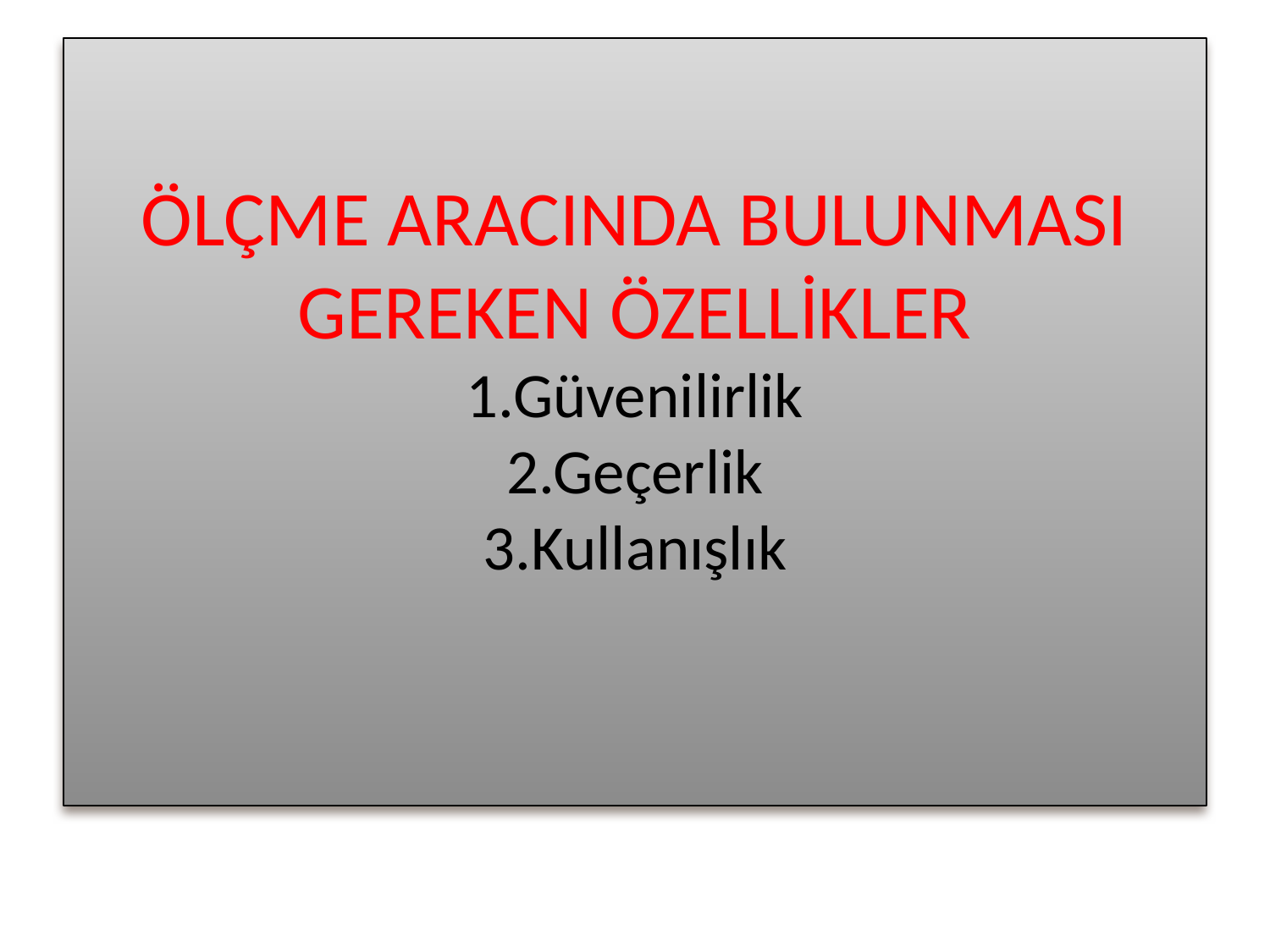

# ÖLÇME ARACINDA BULUNMASI GEREKEN ÖZELLİKLER 1.Güvenilirlik 2.Geçerlik 3.Kullanışlık